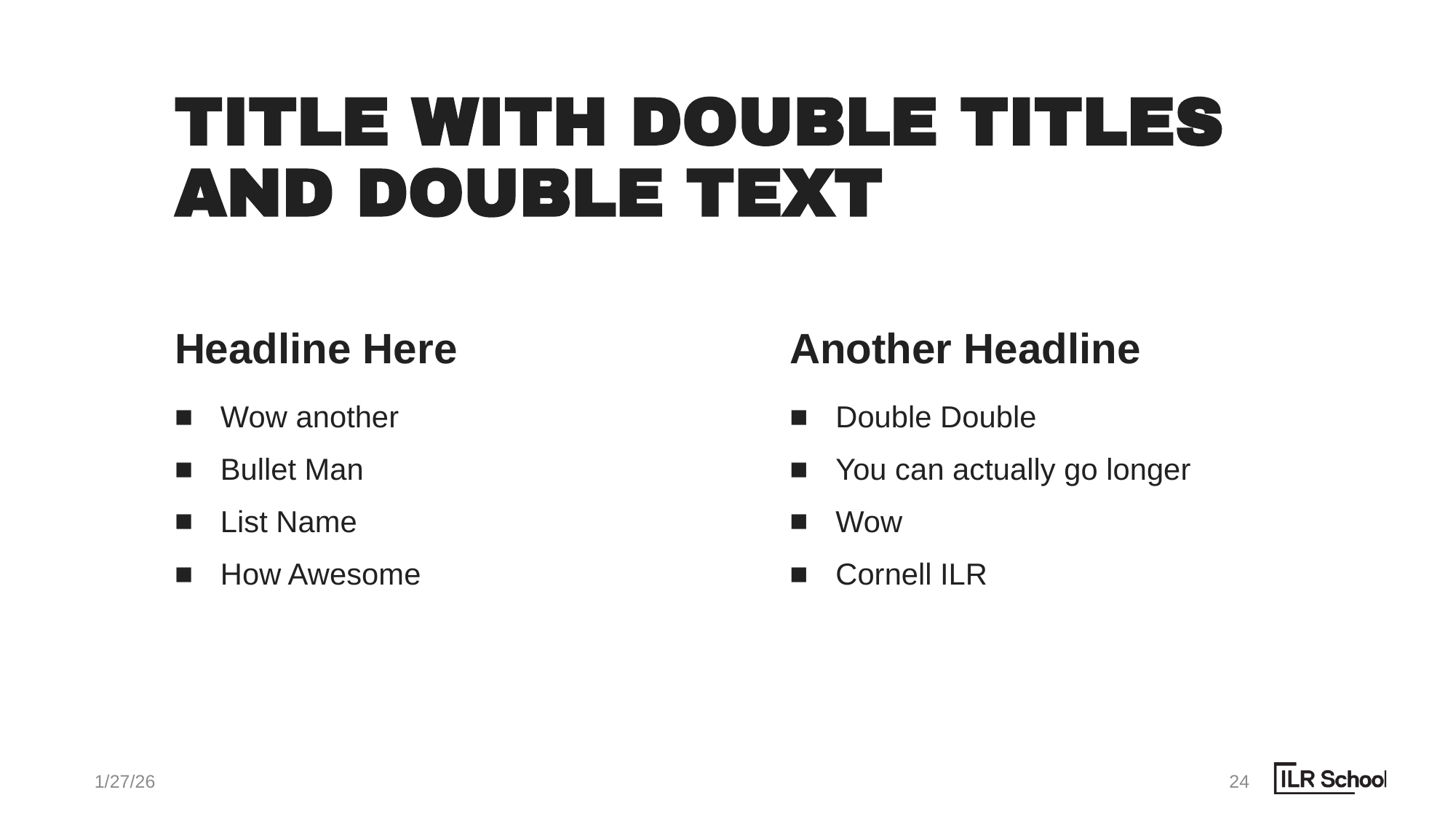

# Title with double Titles and double text
Headline Here
Another Headline
Wow another
Bullet Man
List Name
How Awesome
Double Double
You can actually go longer
Wow
Cornell ILR
1/27/26

24